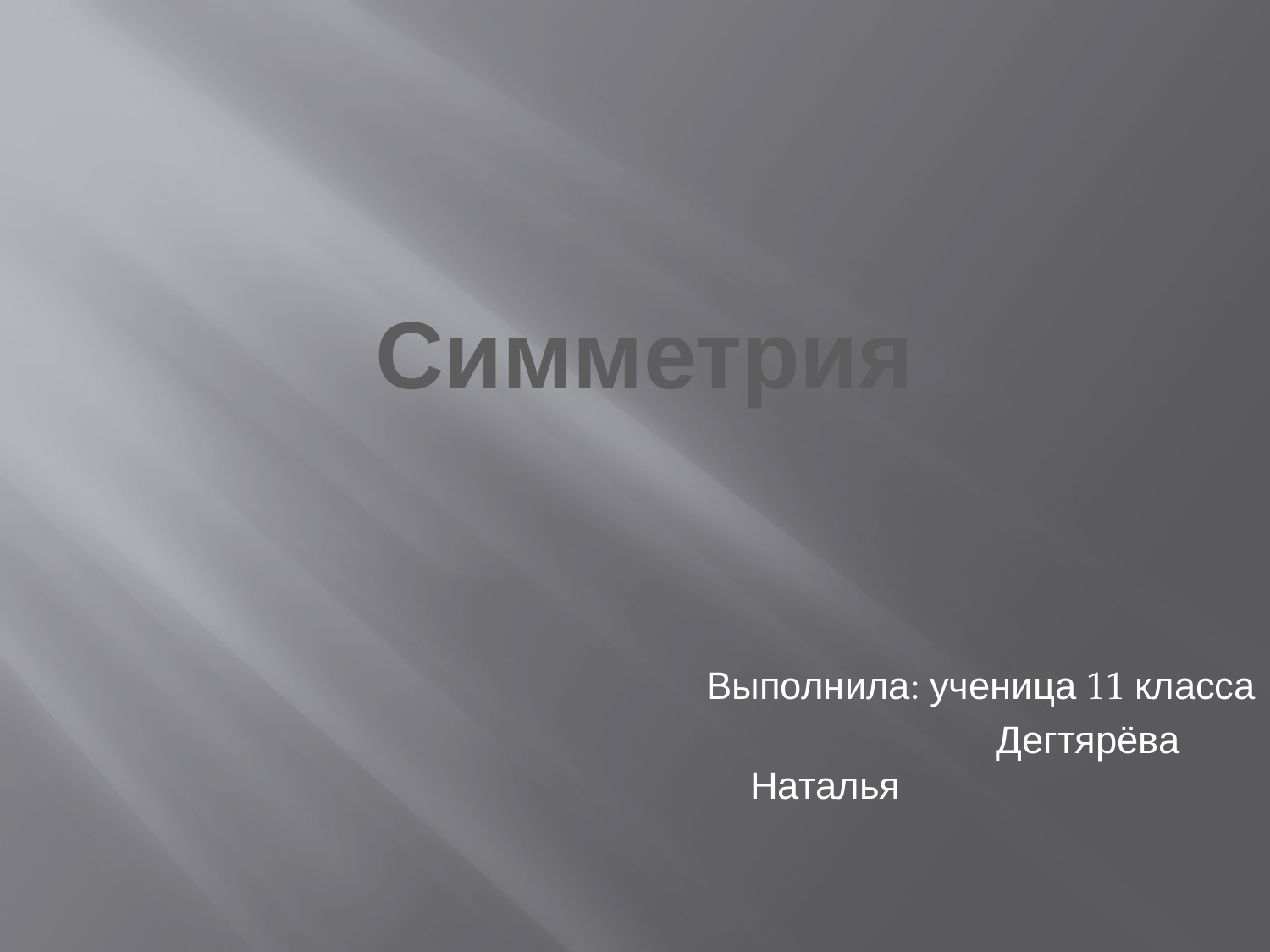

Симметрия
                                Выполнила: ученица 11 класса
                                                      Дегтярёва Наталья